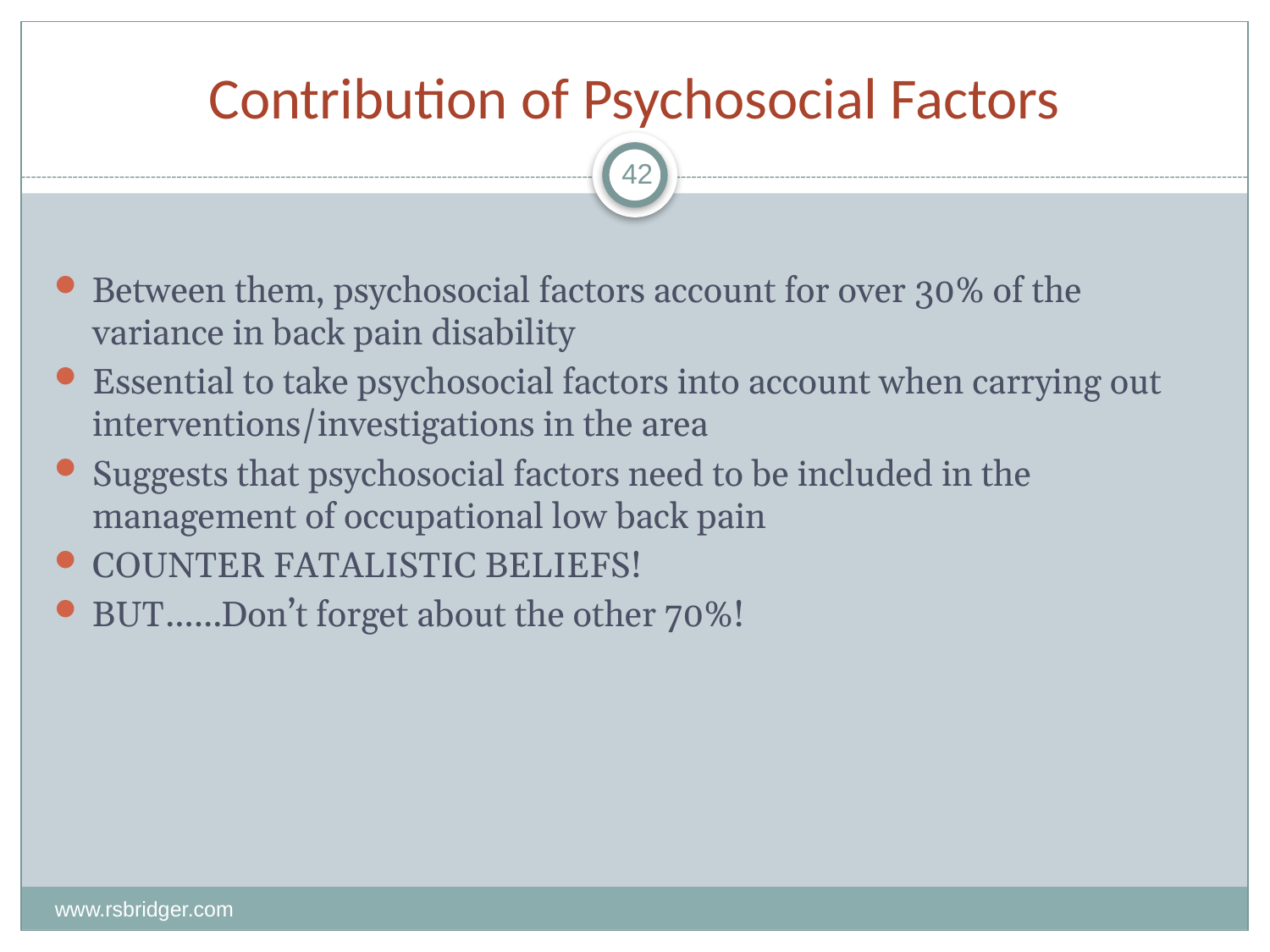

# Contribution of Psychosocial Factors
42

Between them, psychosocial factors account for over 30% of the variance in back pain disability
Essential to take psychosocial factors into account when carrying out interventions/investigations in the area
Suggests that psychosocial factors need to be included in the management of occupational low back pain
COUNTER FATALISTIC BELIEFS!
BUT……Don’t forget about the other 70%!
www.rsbridger.com